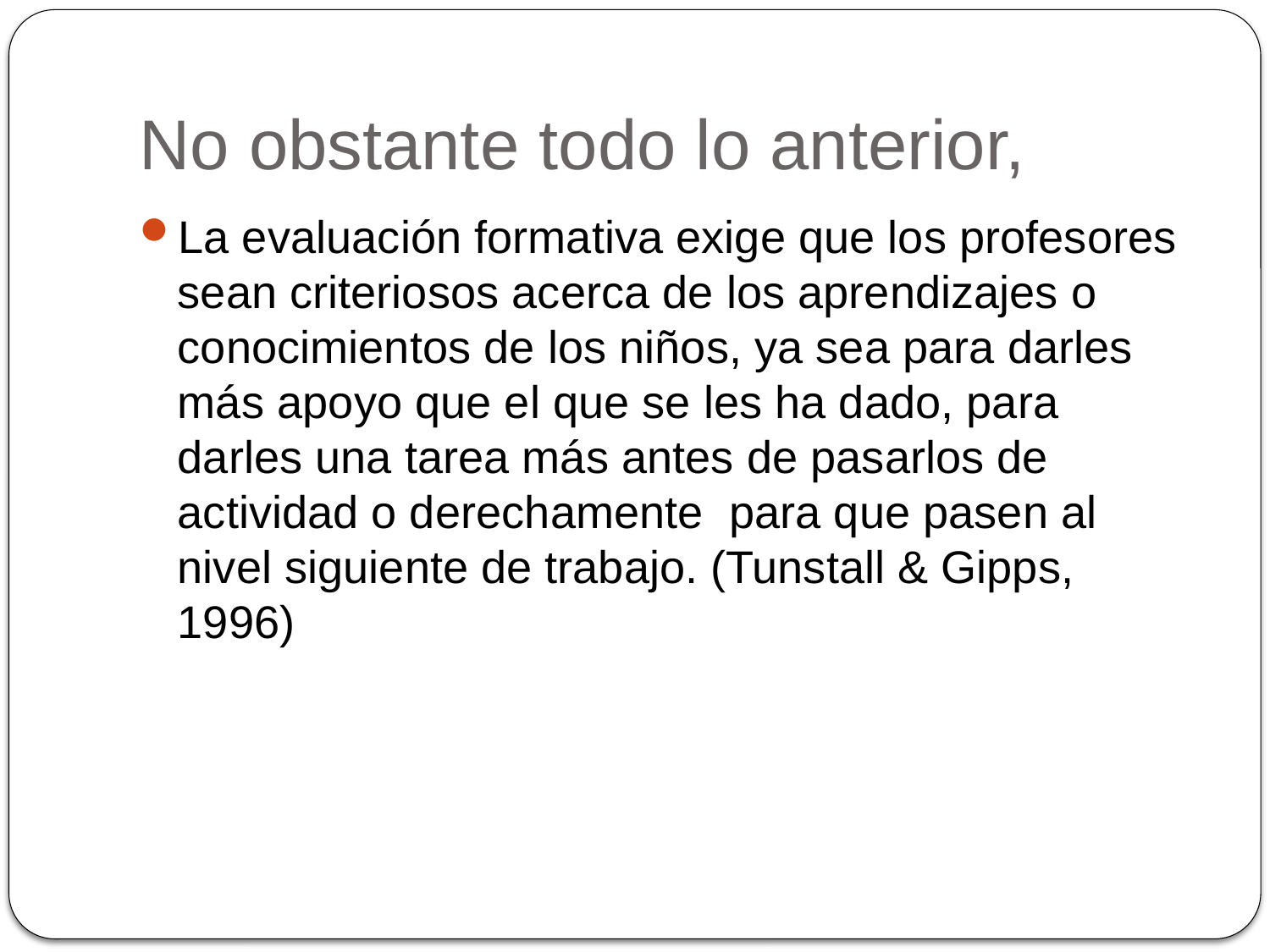

# No obstante todo lo anterior,
La evaluación formativa exige que los profesores sean criteriosos acerca de los aprendizajes o conocimientos de los niños, ya sea para darles más apoyo que el que se les ha dado, para darles una tarea más antes de pasarlos de actividad o derechamente  para que pasen al nivel siguiente de trabajo. (Tunstall & Gipps, 1996)